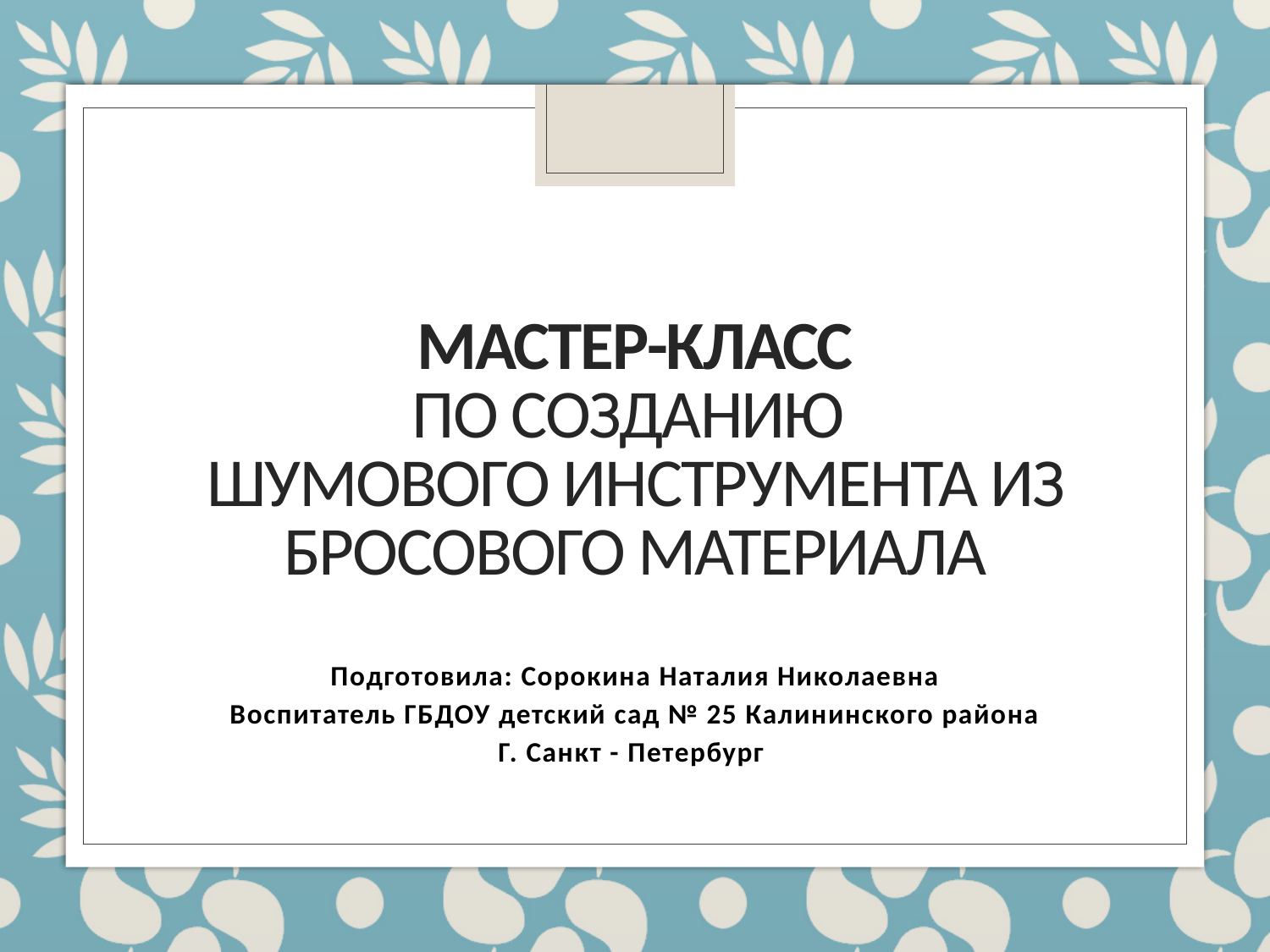

# Мастер-класс по созданию шумового инструмента из бросового материала
Подготовила: Сорокина Наталия Николаевна
Воспитатель ГБДОУ детский сад № 25 Калининского района
Г. Санкт - Петербург